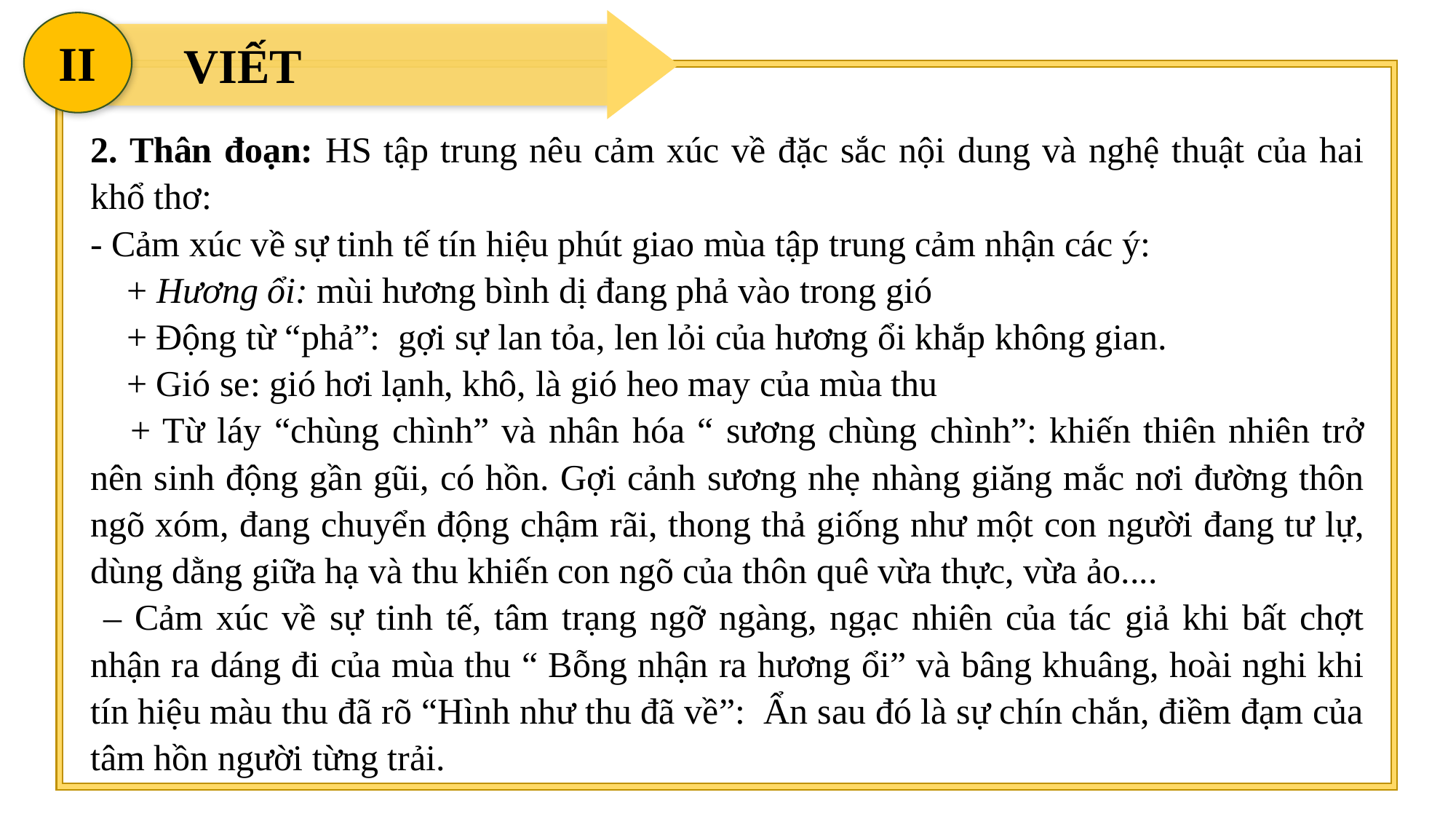

II
VIẾT

2. Thân đoạn: HS tập trung nêu cảm xúc về đặc sắc nội dung và nghệ thuật của hai khổ thơ:
- Cảm xúc về sự tinh tế tín hiệu phút giao mùa tập trung cảm nhận các ý:
    + Hương ổi: mùi hương bình dị đang phả vào trong gió
    + Động từ “phả”:  gợi sự lan tỏa, len lỏi của hương ổi khắp không gian.
    + Gió se: gió hơi lạnh, khô, là gió heo may của mùa thu
    + Từ láy “chùng chình” và nhân hóa “ sương chùng chình”: khiến thiên nhiên trở nên sinh động gần gũi, có hồn. Gợi cảnh sương nhẹ nhàng giăng mắc nơi đường thôn ngõ xóm, đang chuyển động chậm rãi, thong thả giống như một con người đang tư lự, dùng dằng giữa hạ và thu khiến con ngõ của thôn quê vừa thực, vừa ảo....
 – Cảm xúc về sự tinh tế, tâm trạng ngỡ ngàng, ngạc nhiên của tác giả khi bất chợt nhận ra dáng đi của mùa thu “ Bỗng nhận ra hương ổi” và bâng khuâng, hoài nghi khi tín hiệu màu thu đã rõ “Hình như thu đã về”:  Ẩn sau đó là sự chín chắn, điềm đạm của tâm hồn người từng trải.